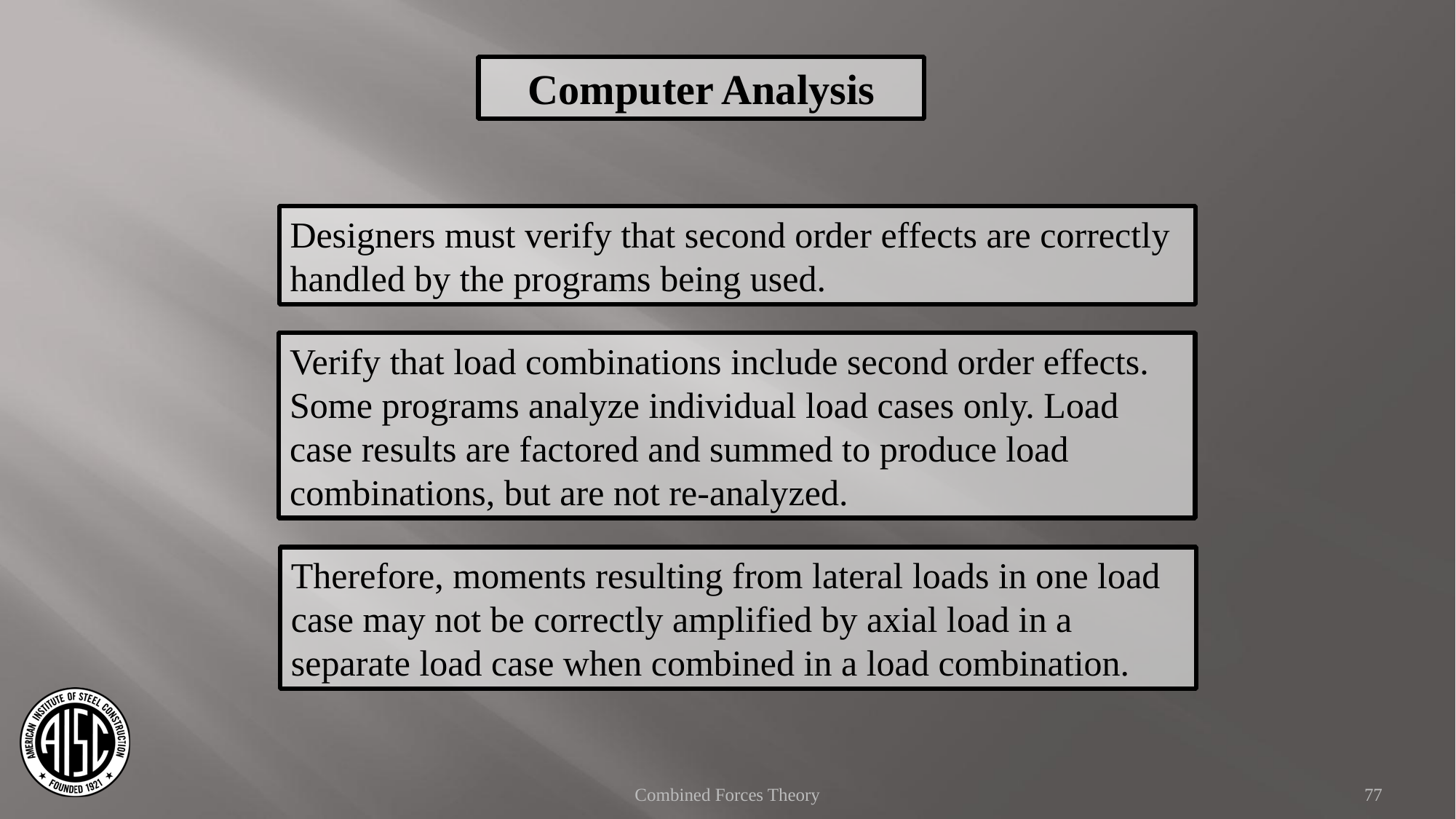

Computer Analysis
Designers must verify that second order effects are correctly handled by the programs being used.
Verify that load combinations include second order effects. Some programs analyze individual load cases only. Load case results are factored and summed to produce load combinations, but are not re-analyzed.
Therefore, moments resulting from lateral loads in one load case may not be correctly amplified by axial load in a separate load case when combined in a load combination.
Combined Forces Theory
77